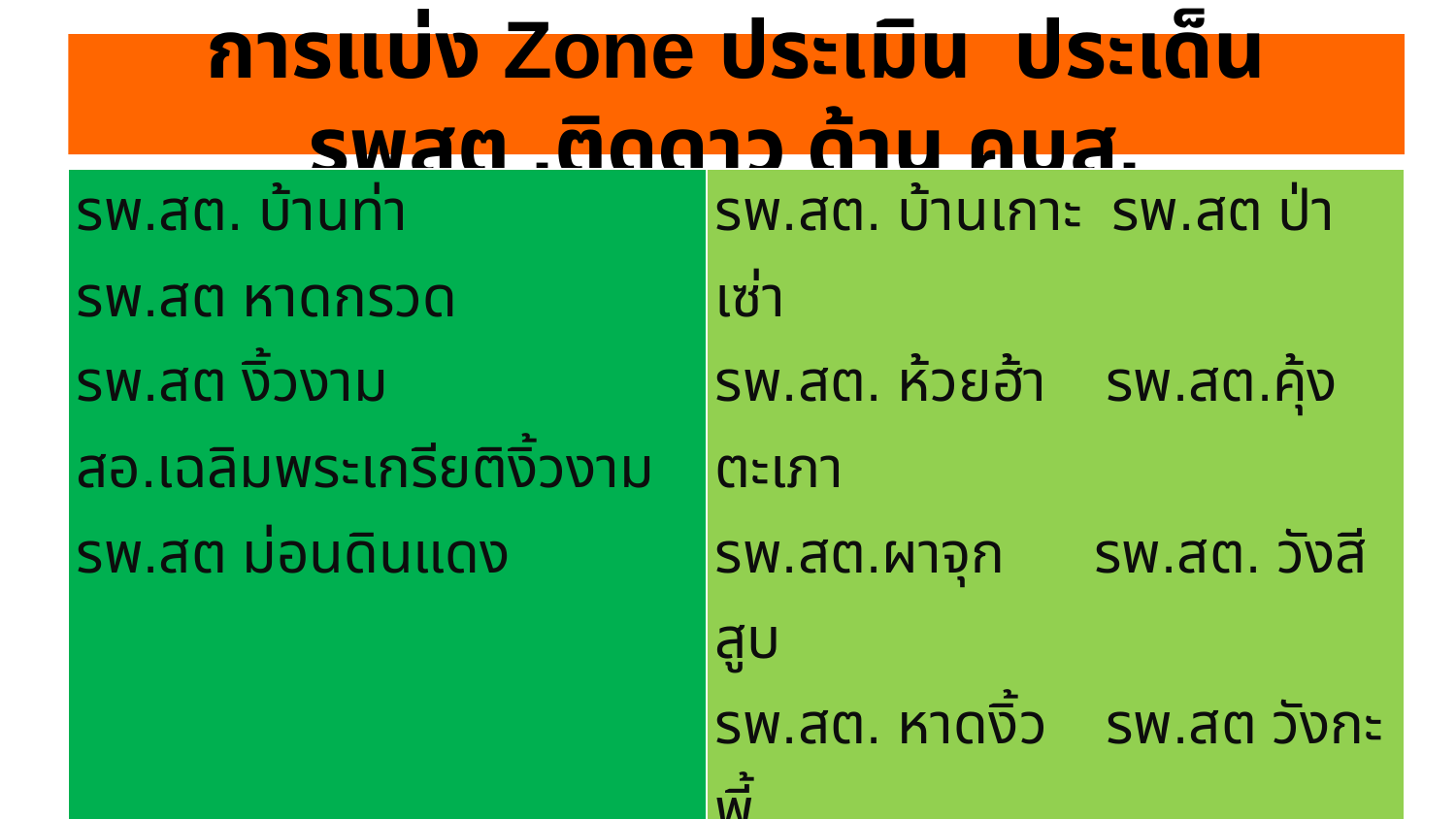

# การแบ่ง Zone ประเมิน  ประเด็น รพสต .ติดดาว ด้าน คบส.
| รพ.สต. บ้านท่า รพ.สต หาดกรวด รพ.สต งิ้วงาม สอ.เฉลิมพระเกรียติงิ้วงาม รพ.สต ม่อนดินแดง | รพ.สต. บ้านเกาะ รพ.สต ป่าเซ่า รพ.สต. ห้วยฮ้า รพ.สต.คุ้งตะเภา รพ.สต.ผาจุก รพ.สต. วังสีสูบ รพ.สต. หาดงิ้ว รพ.สต วังกะพี้ |
| --- | --- |
| รพ.สต. บ้านด่าน รพ.สต ขุนฝาง รพ.สต. ถ้ำฉลอง รพ.สต พระฝาง รพ.สต.แสนตอ | รพ.สต ด่านนาขาม รพ.สต วังดิน รพ.สต ชายเขา \*\*\* รพ.สต พระฝาง รพ.สต น้ำริด |